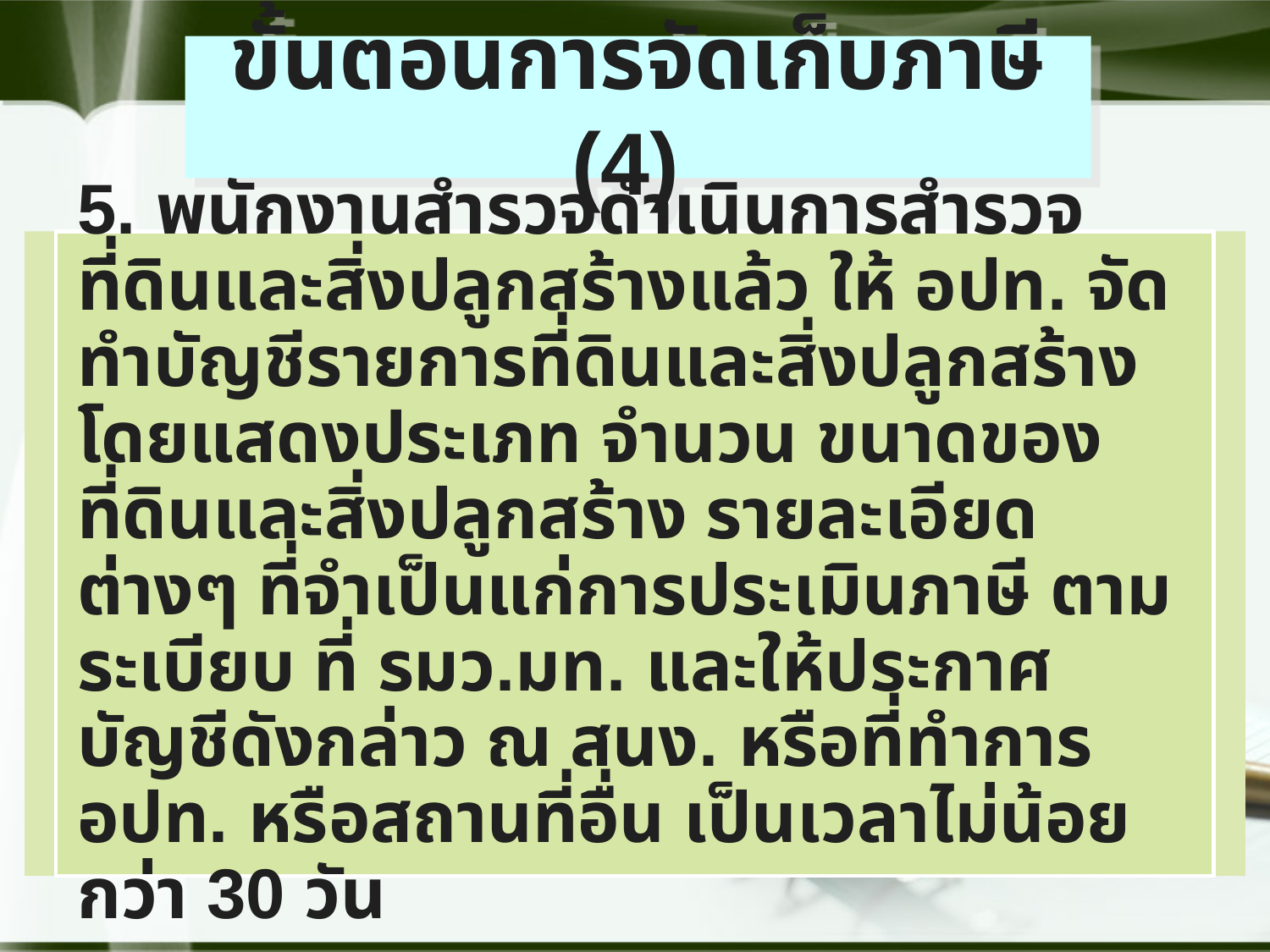

# ขั้นตอนการจัดเก็บภาษี (4)
5. พนักงานสำรวจดำเนินการสำรวจที่ดินและสิ่งปลูกสร้างแล้ว ให้ อปท. จัดทำบัญชีรายการที่ดินและสิ่งปลูกสร้าง   โดยแสดงประเภท จำนวน ขนาดของที่ดินและสิ่งปลูกสร้าง รายละเอียดต่างๆ ที่จำเป็นแก่การประเมินภาษี ตามระเบียบ ที่ รมว.มท. และให้ประกาศบัญชีดังกล่าว ณ สนง. หรือที่ทำการ อปท. หรือสถานที่อื่น เป็นเวลาไม่น้อยกว่า 30 วัน